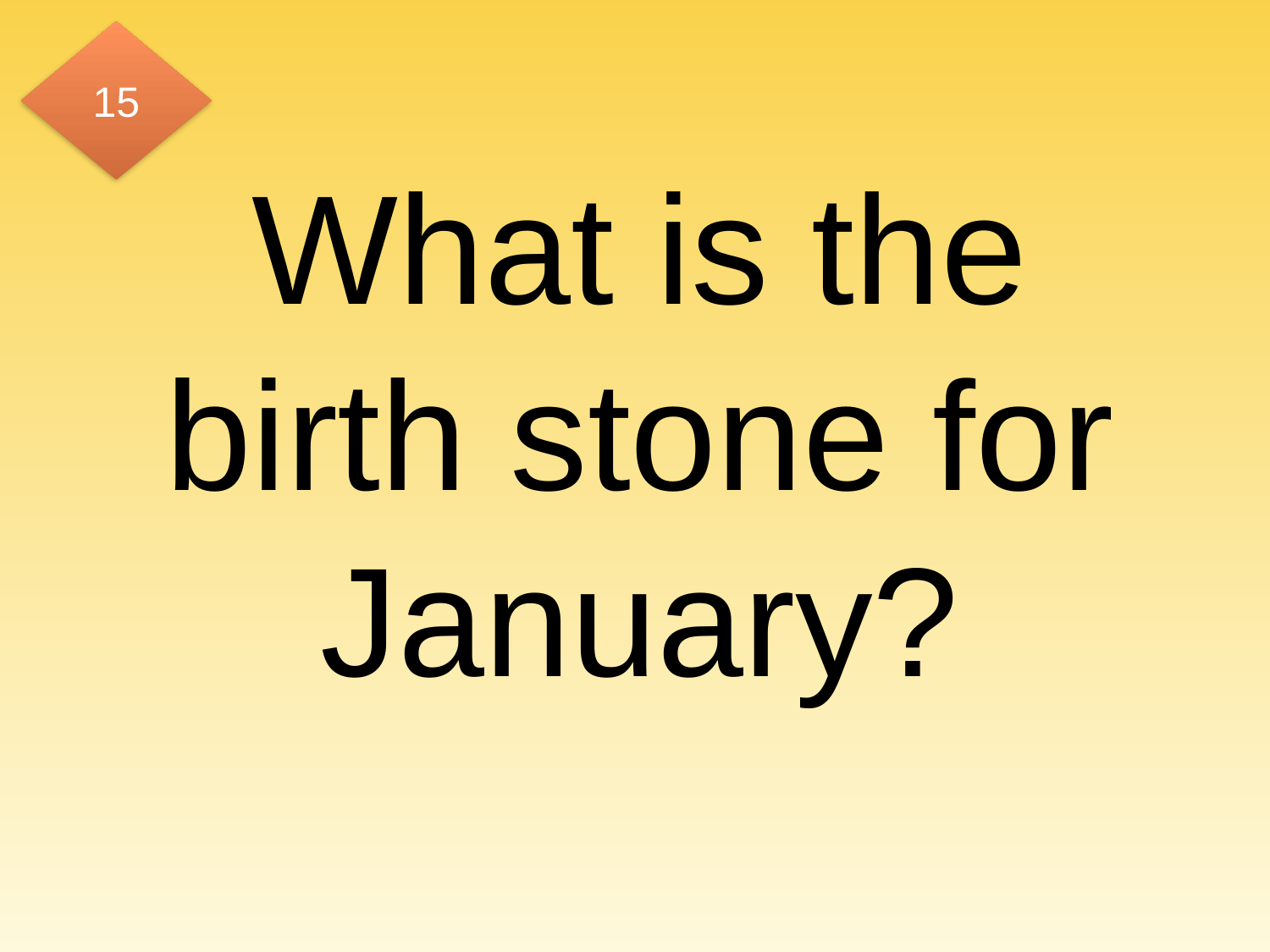

15
# What is the birth stone for January?